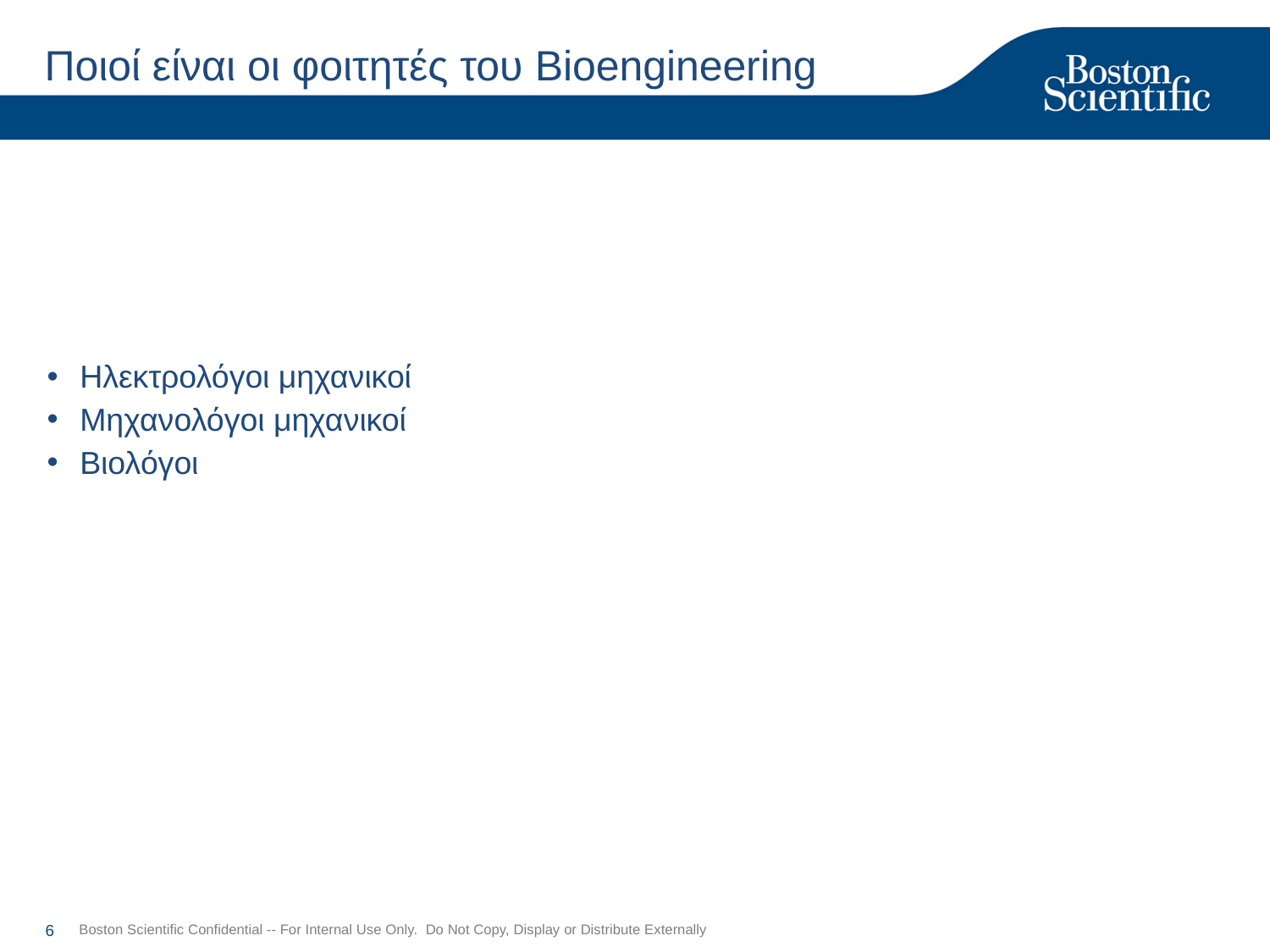

# Ποιοί είναι οι φοιτητές του Bioengineering

Ηλεκτρολόγοι μηχανικοί
Μηχανολόγοι μηχανικοί
Βιολόγοι